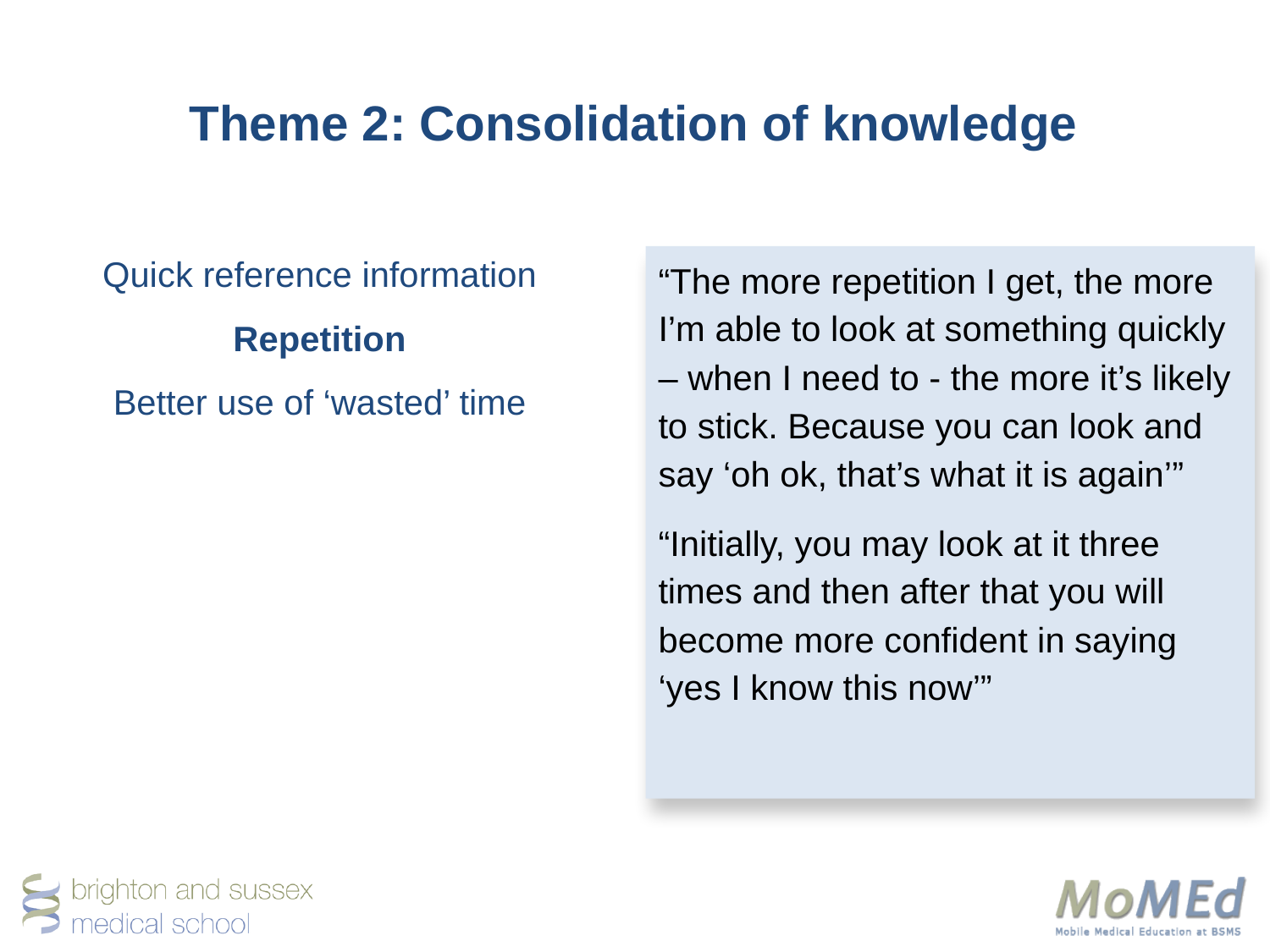

# Theme 2: Consolidation of knowledge
Quick reference information
Repetition
Better use of ‘wasted’ time

“The more repetition I get, the more I’m able to look at something quickly – when I need to - the more it’s likely to stick. Because you can look and say ‘oh ok, that’s what it is again’”
“Initially, you may look at it three times and then after that you will become more confident in saying ‘yes I know this now’”